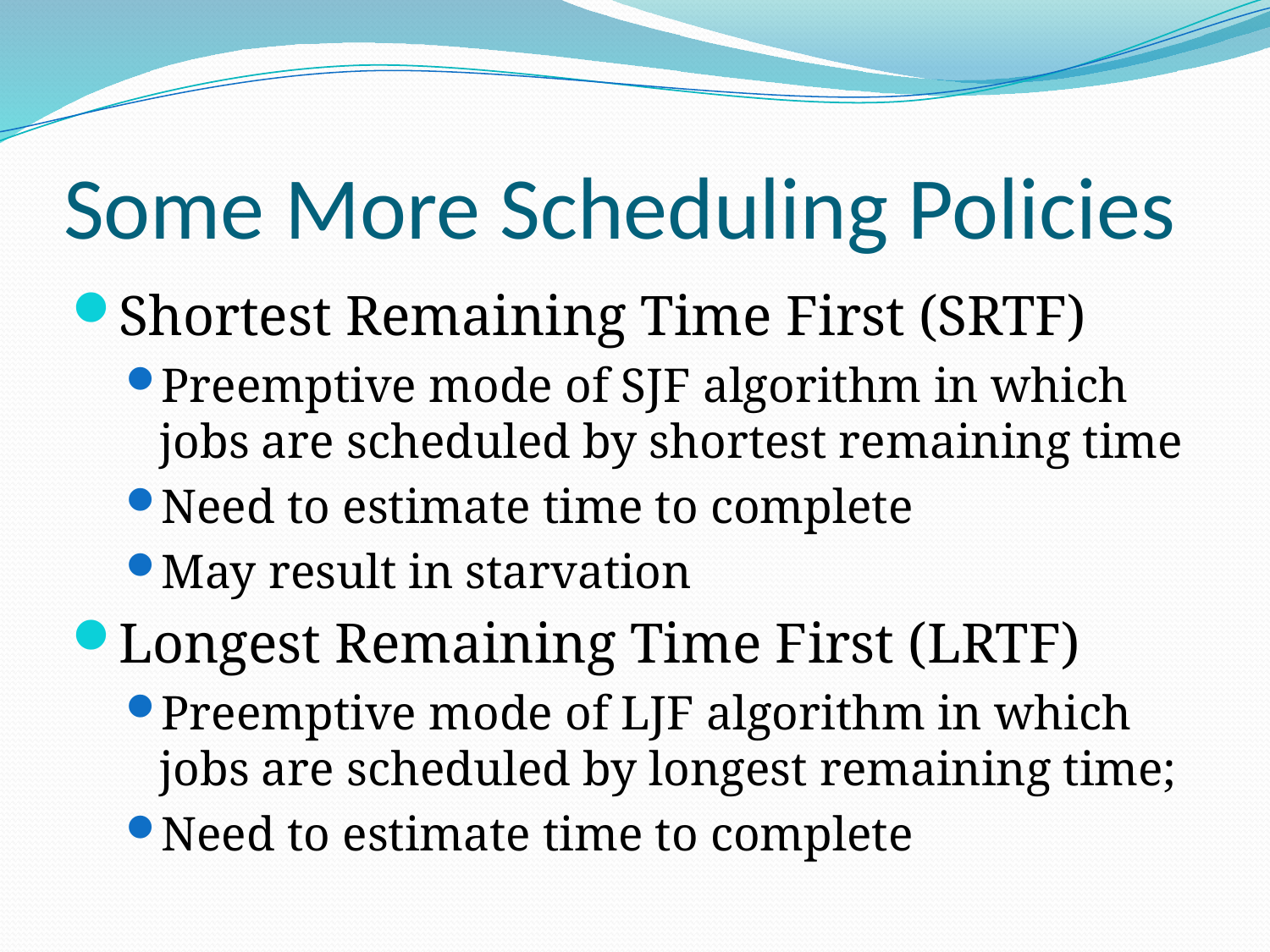

# Some More Scheduling Policies
Shortest Remaining Time First (SRTF)
Preemptive mode of SJF algorithm in which jobs are scheduled by shortest remaining time
Need to estimate time to complete
May result in starvation
Longest Remaining Time First (LRTF)
Preemptive mode of LJF algorithm in which jobs are scheduled by longest remaining time;
Need to estimate time to complete